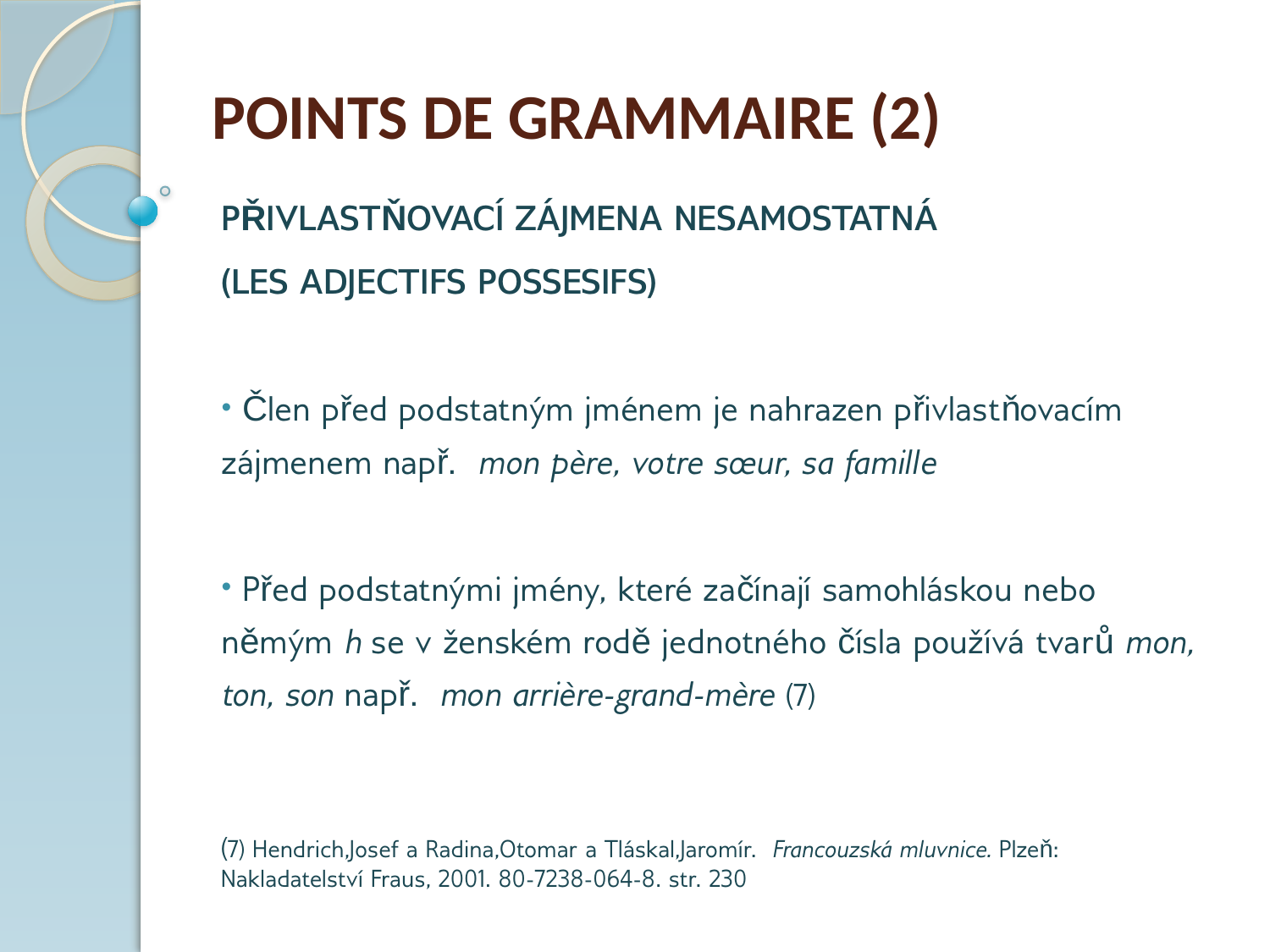

# POINTS DE GRAMMAIRE (2)
PŘIVLASTŇOVACÍ ZÁJMENA NESAMOSTATNÁ
(LES ADJECTIFS POSSESIFS)

 Člen před podstatným jménem je nahrazen přivlastňovacím zájmenem např.  mon père, votre soeur, sa famille

 Před podstatnými jmény, které začínají samohláskou nebo němým h se v ženském rodě jednotného čísla používá tvarů mon, ton, son např.  mon arrière-grand-mère (7)

(7) Hendrich,Josef a Radina,Otomar a Tláskal,Jaromír.  Francouzská mluvnice. Plzeň: Nakladatelství Fraus, 2001. 80-7238-064-8. str. 230